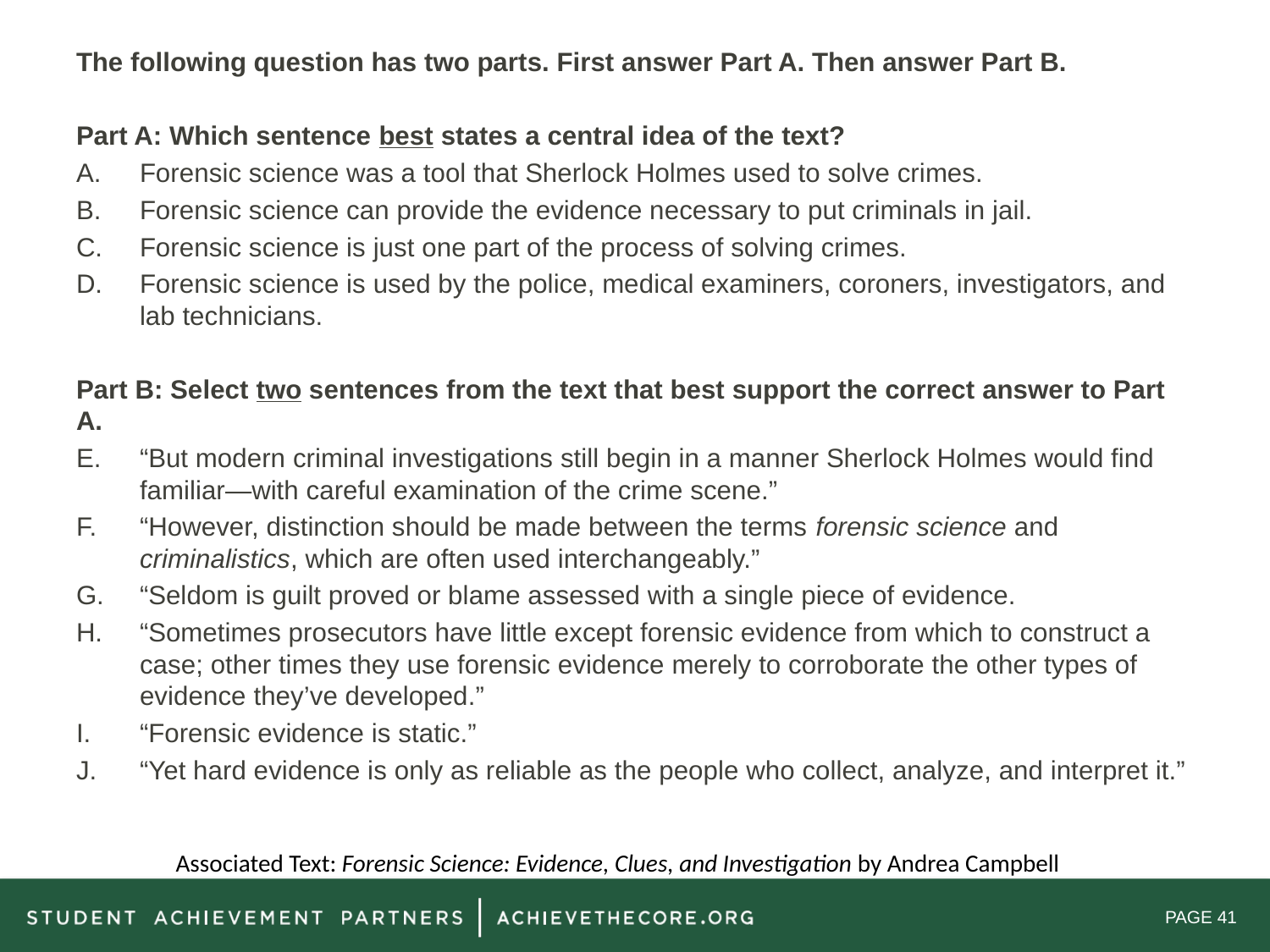

The following question has two parts. First answer Part A. Then answer Part B.

Part A: Which sentence best states a central idea of the text?
Forensic science was a tool that Sherlock Holmes used to solve crimes.
Forensic science can provide the evidence necessary to put criminals in jail.
Forensic science is just one part of the process of solving crimes.
Forensic science is used by the police, medical examiners, coroners, investigators, and lab technicians.

Part B: Select two sentences from the text that best support the correct answer to Part A.
“But modern criminal investigations still begin in a manner Sherlock Holmes would find familiar—with careful examination of the crime scene.”
“However, distinction should be made between the terms forensic science and criminalistics, which are often used interchangeably.”
“Seldom is guilt proved or blame assessed with a single piece of evidence.
“Sometimes prosecutors have little except forensic evidence from which to construct a case; other times they use forensic evidence merely to corroborate the other types of evidence they’ve developed.”
“Forensic evidence is static.”
“Yet hard evidence is only as reliable as the people who collect, analyze, and interpret it.”

Associated Text: Forensic Science: Evidence, Clues, and Investigation by Andrea Campbell